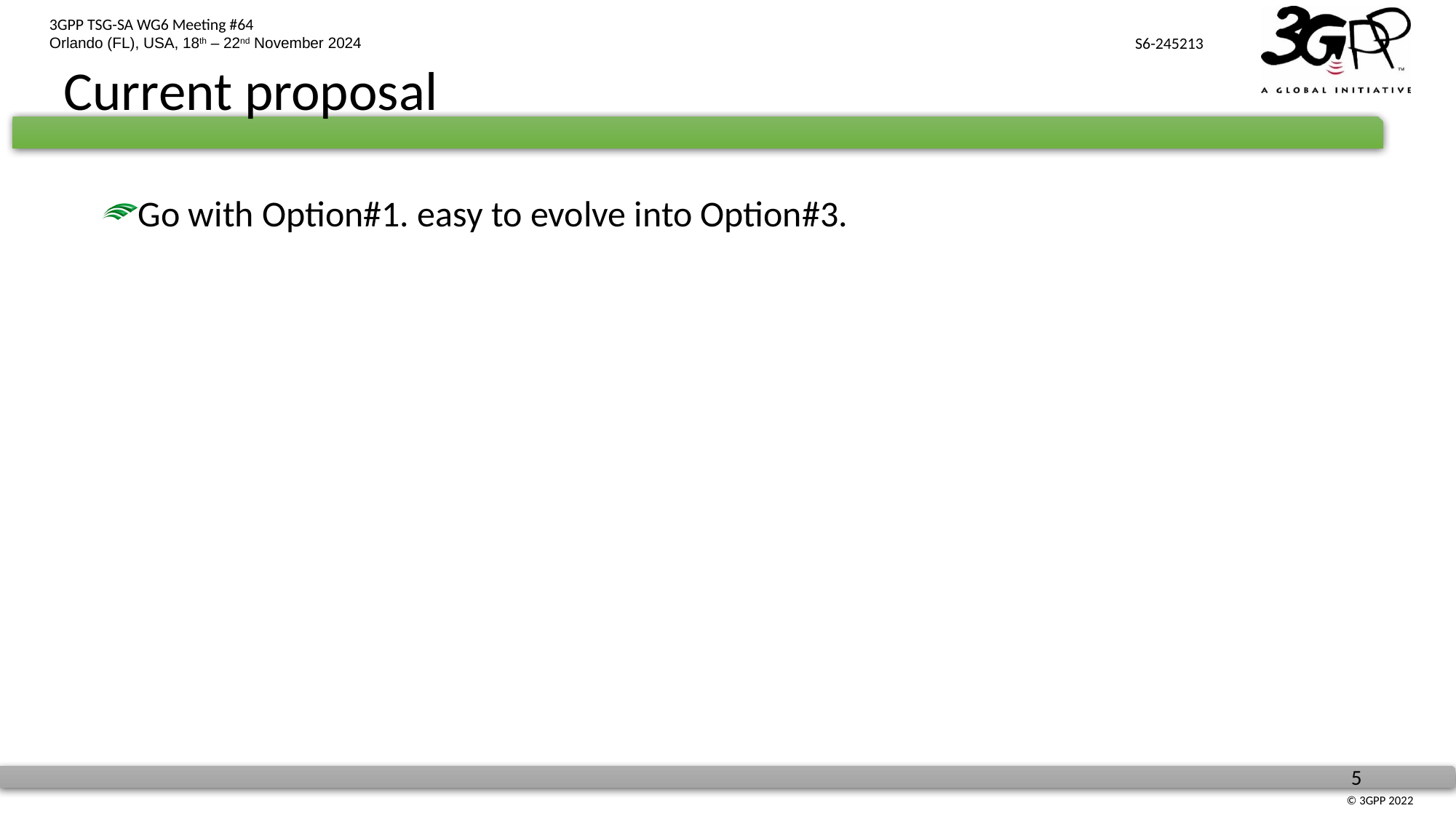

# Current proposal
Go with Option#1. easy to evolve into Option#3.